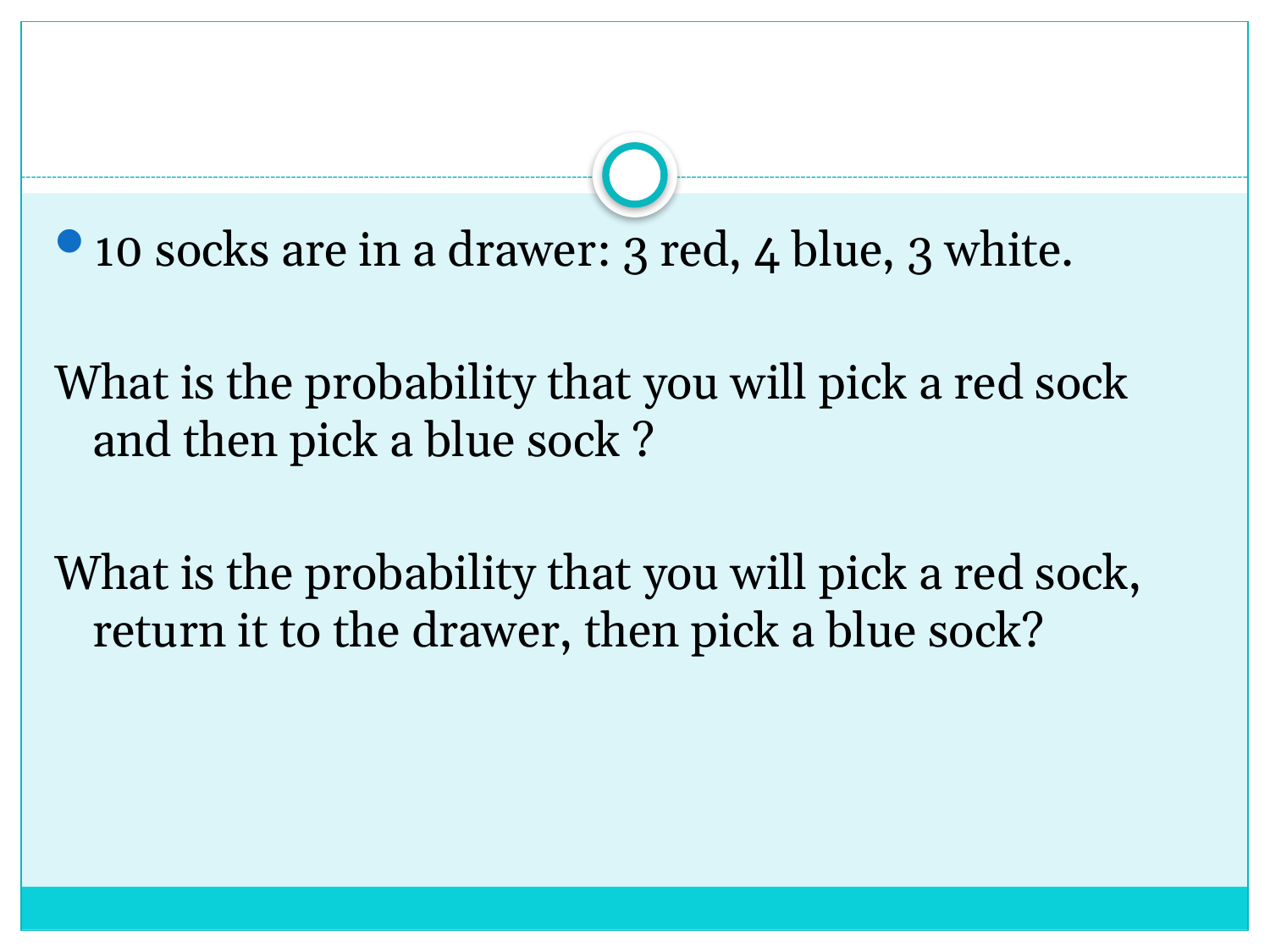

#
10 socks are in a drawer: 3 red, 4 blue, 3 white.

What is the probability that you will pick a red sock and then pick a blue sock ?

What is the probability that you will pick a red sock, return it to the drawer, then pick a blue sock?